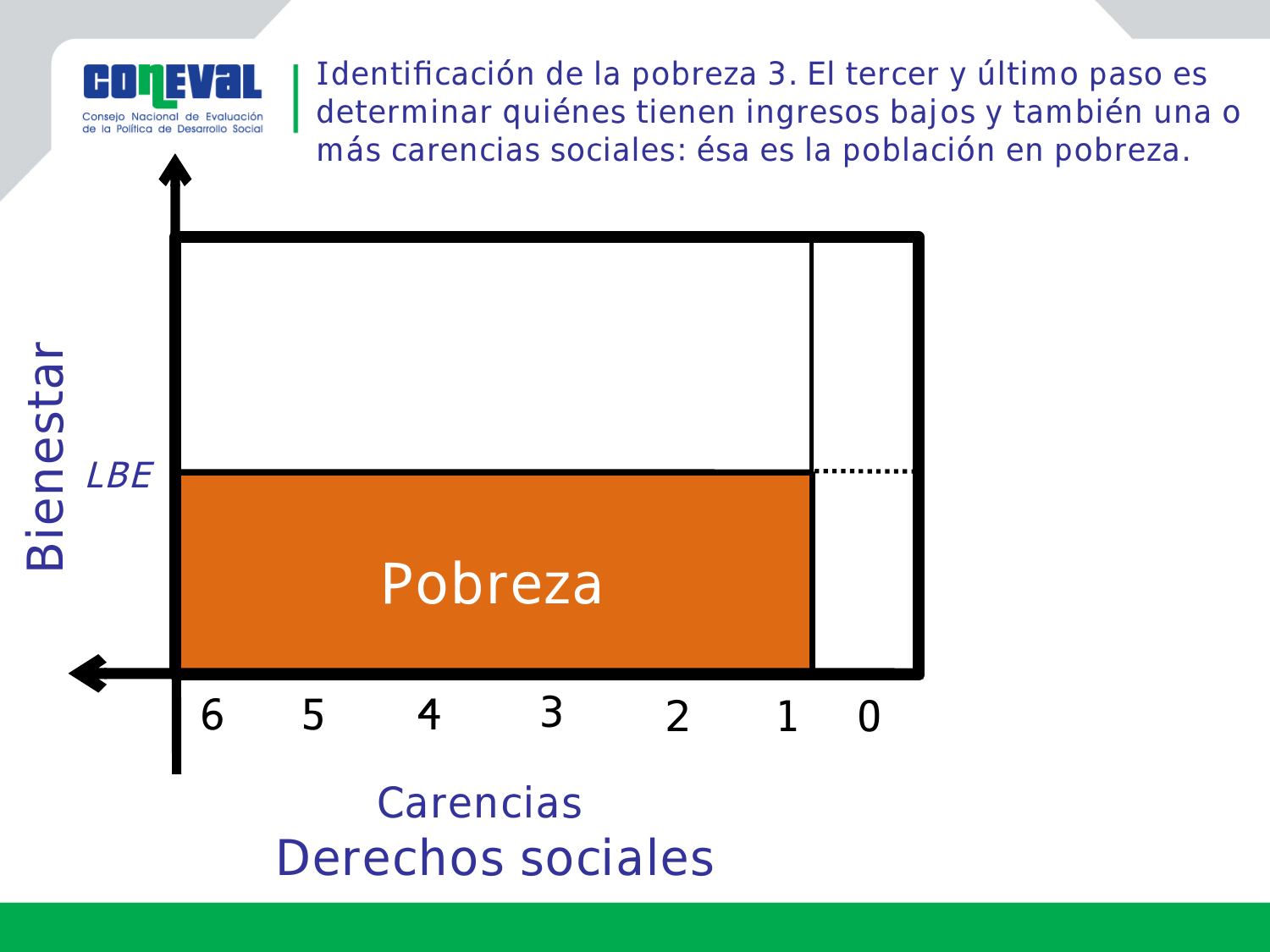

Identificación de la pobreza 3. El tercer y último paso es determinar quiénes tienen ingresos bajos y también una o más carencias sociales: ésa es la población en pobreza.

Bienestar
LBE
Pobreza
3
0
5
4
6
1
2
Carencias
Derechos sociales